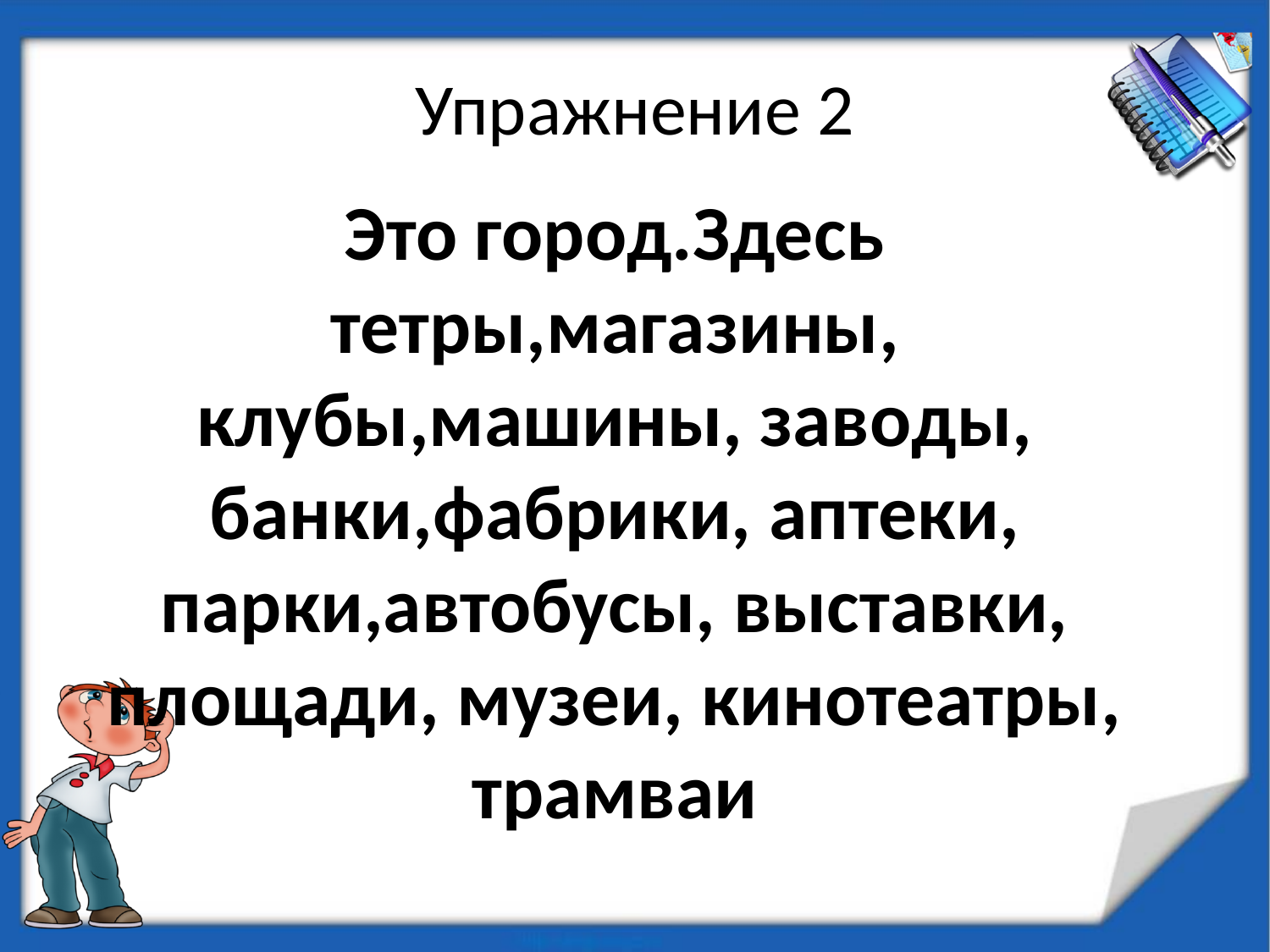

# Упражнение 2
Это город.Здесь тетры,магазины, клубы,машины, заводы, банки,фабрики, аптеки, парки,автобусы, выставки, площади, музеи, кинотеатры, трамваи